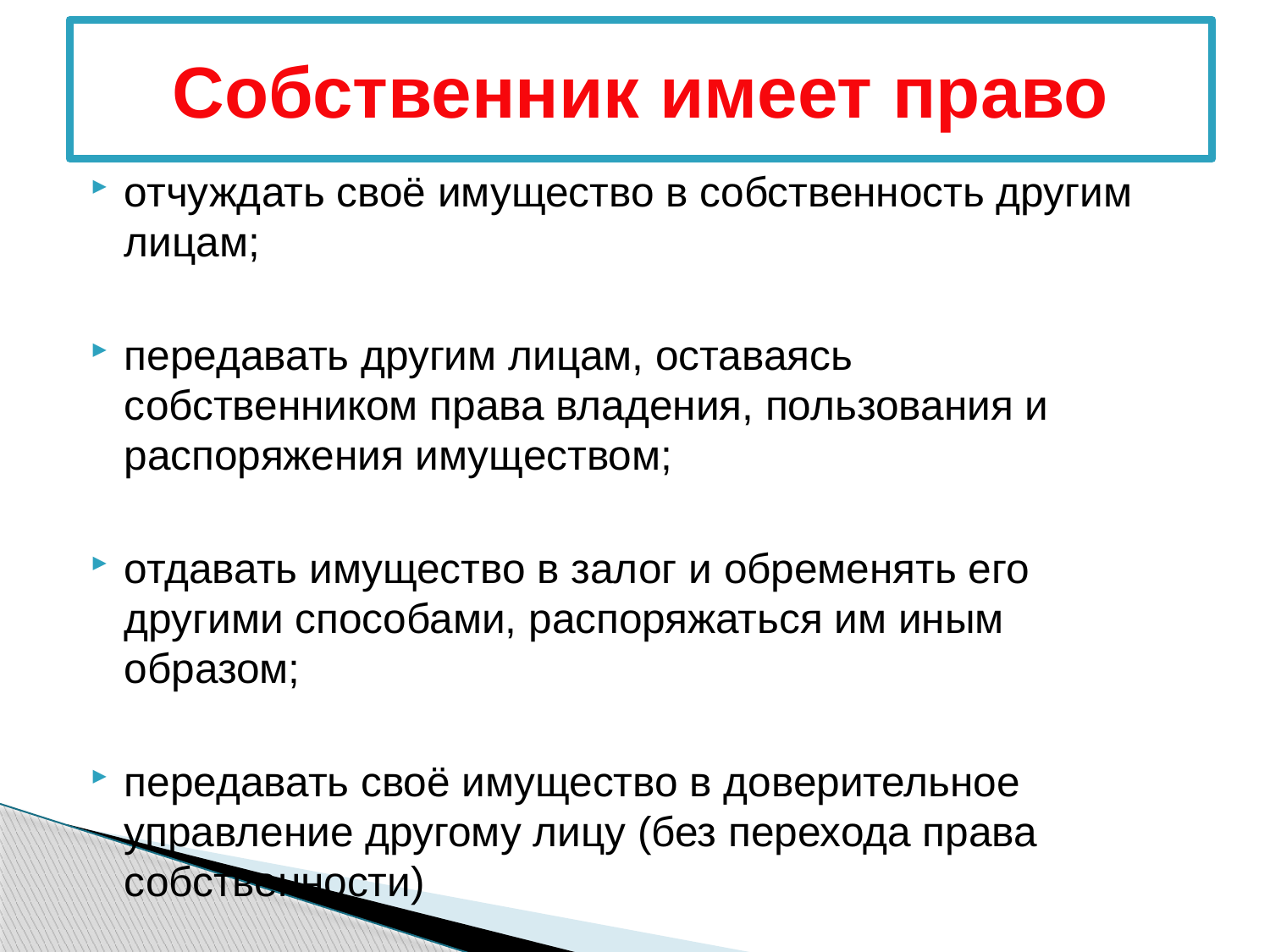

# Собственник имеет право
отчуждать своё имущество в собственность другим лицам;

передавать другим лицам, оставаясь собственником права владения, пользования и распоряжения имуществом;

отдавать имущество в залог и обременять его другими способами, распоряжаться им иным образом;

передавать своё имущество в доверительное управление другому лицу (без перехода права собственности)